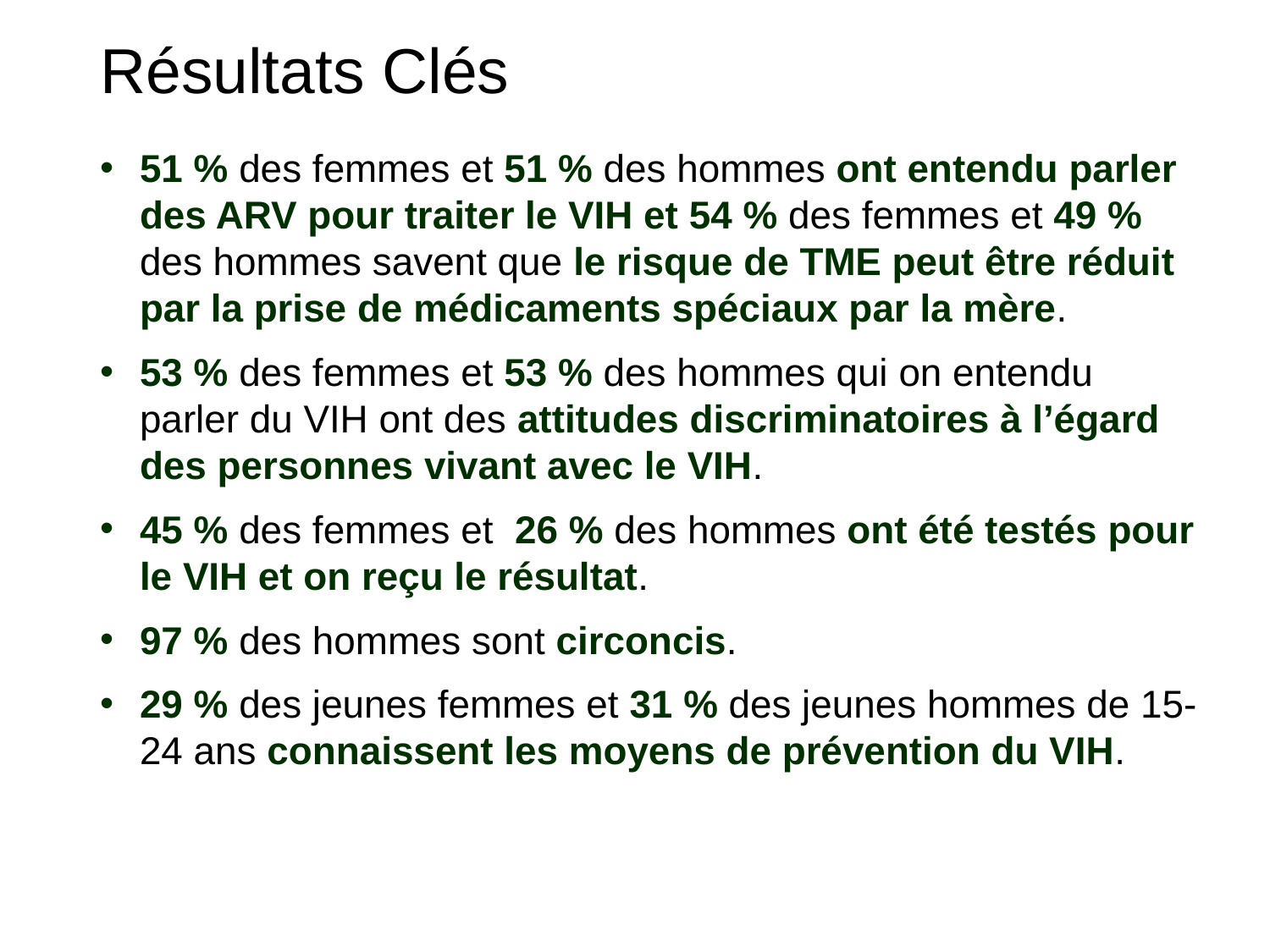

# Résultats Clés
51 % des femmes et 51 % des hommes ont entendu parler des ARV pour traiter le VIH et 54 % des femmes et 49 % des hommes savent que le risque de TME peut être réduit par la prise de médicaments spéciaux par la mère.
53 % des femmes et 53 % des hommes qui on entendu parler du VIH ont des attitudes discriminatoires à l’égard des personnes vivant avec le VIH.
45 % des femmes et  26 % des hommes ont été testés pour le VIH et on reçu le résultat.
97 % des hommes sont circoncis.
29 % des jeunes femmes et 31 % des jeunes hommes de 15-24 ans connaissent les moyens de prévention du VIH.